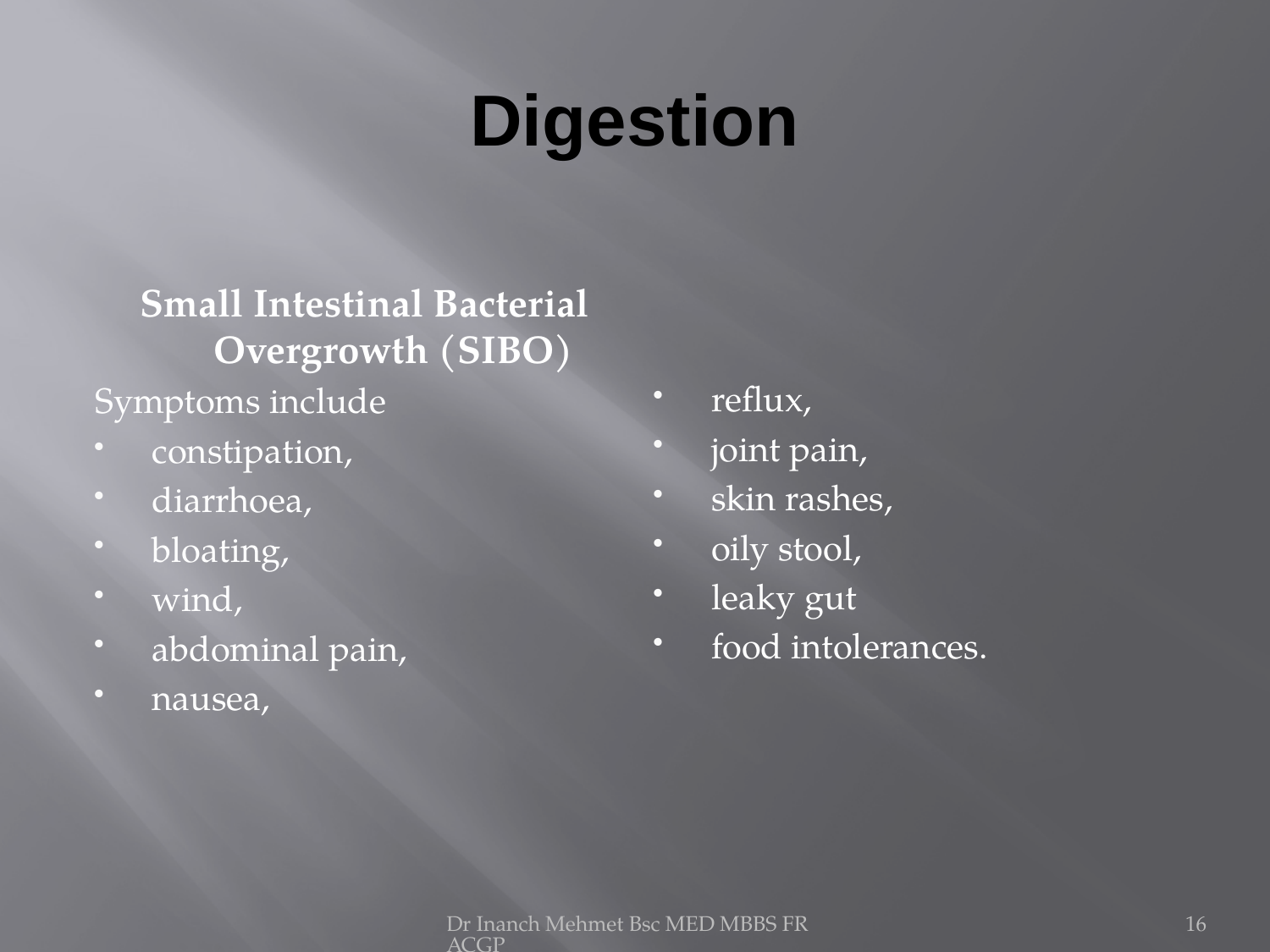

# Digestion

Small Intestinal Bacterial Overgrowth (SIBO)
Symptoms include
constipation,
diarrhoea,
bloating,
wind,
abdominal pain,
nausea,

reflux,
joint pain,
skin rashes,
oily stool,
leaky gut
food intolerances.

Dr Inanch Mehmet Bsc MED MBBS FRACGP
16